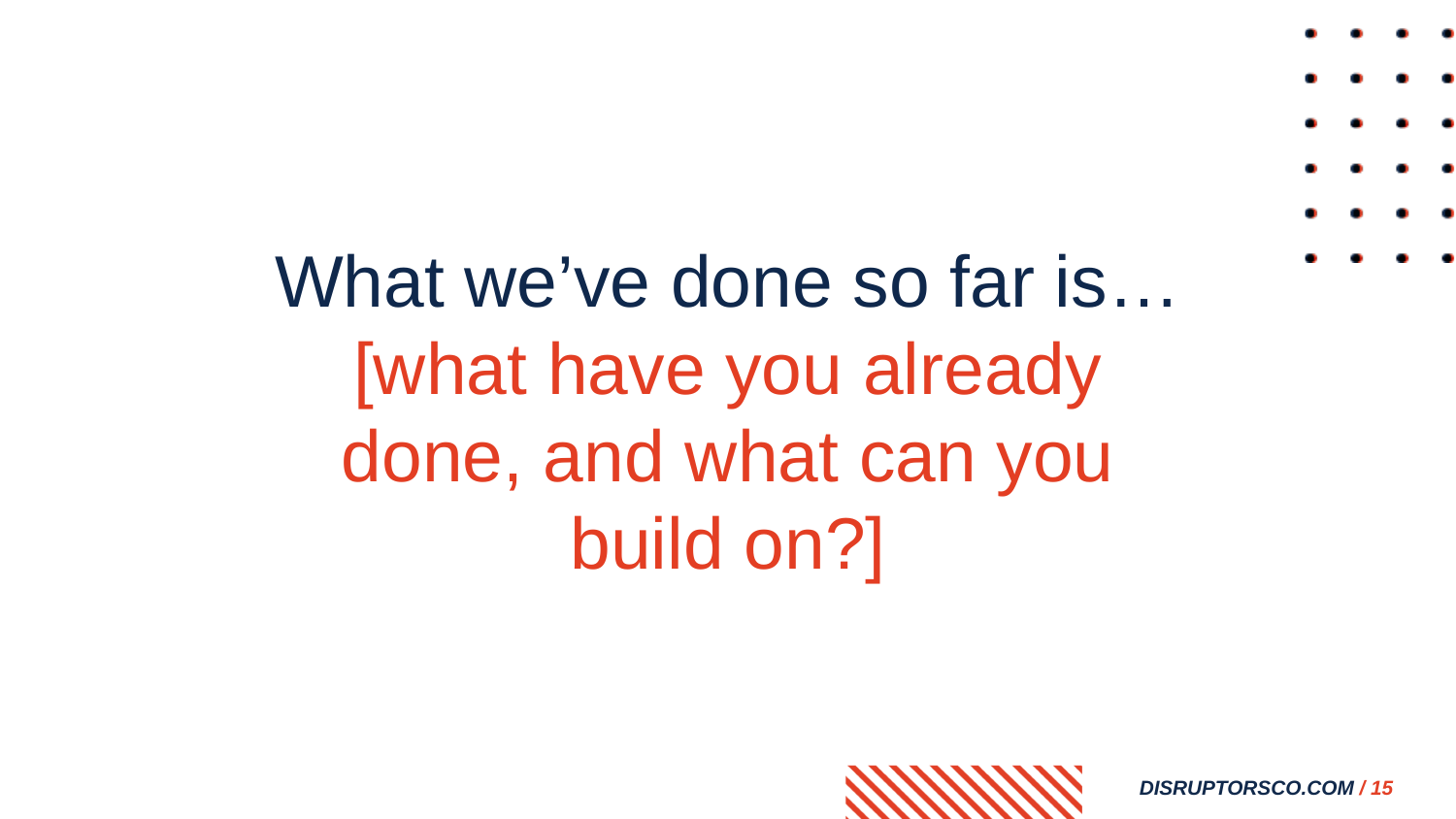

What we’ve done so far is…
[what have you already done, and what can you build on?]